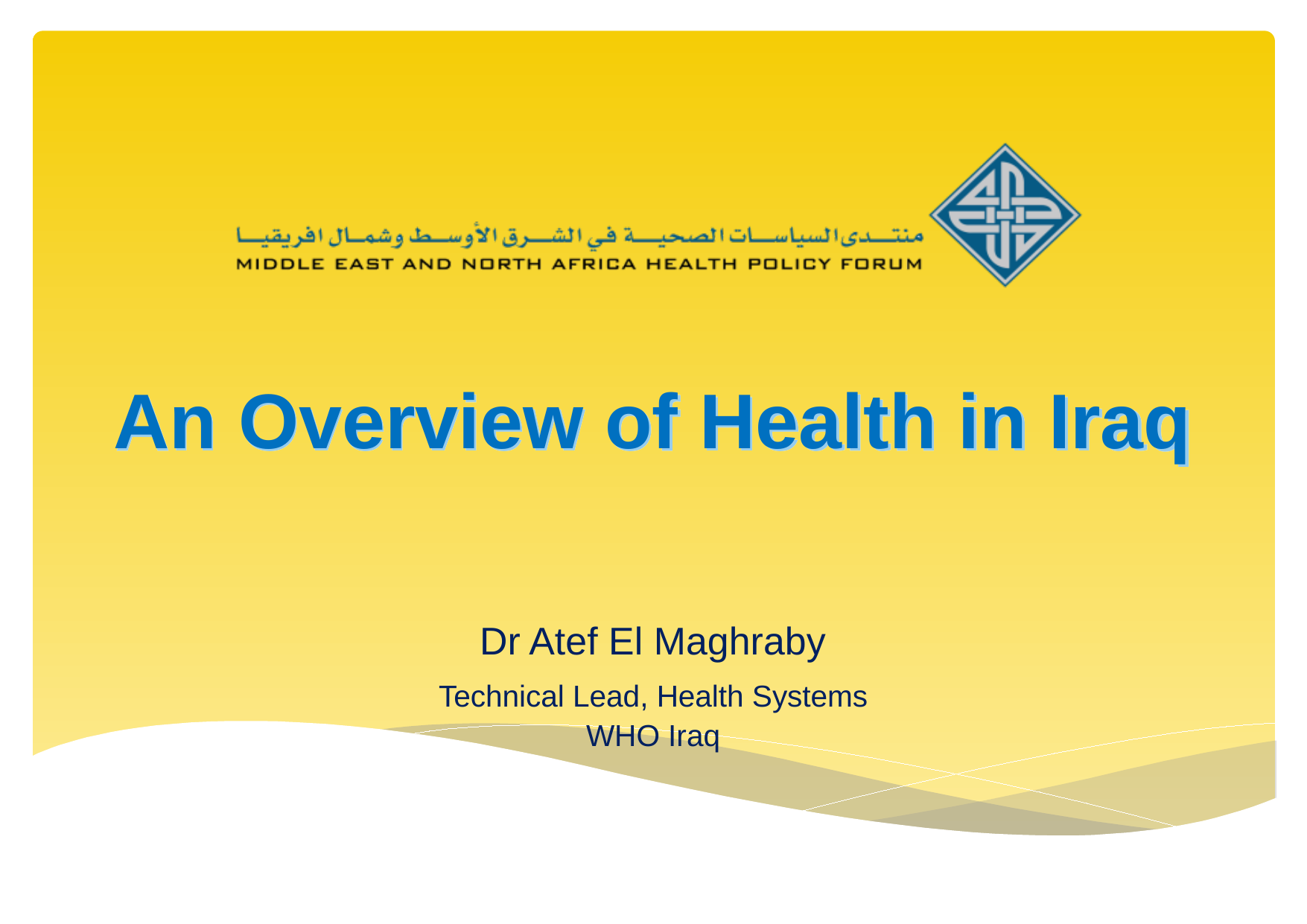

# An Overview of Health in Iraq

Dr Atef El Maghraby
Technical Lead, Health Systems
WHO Iraq